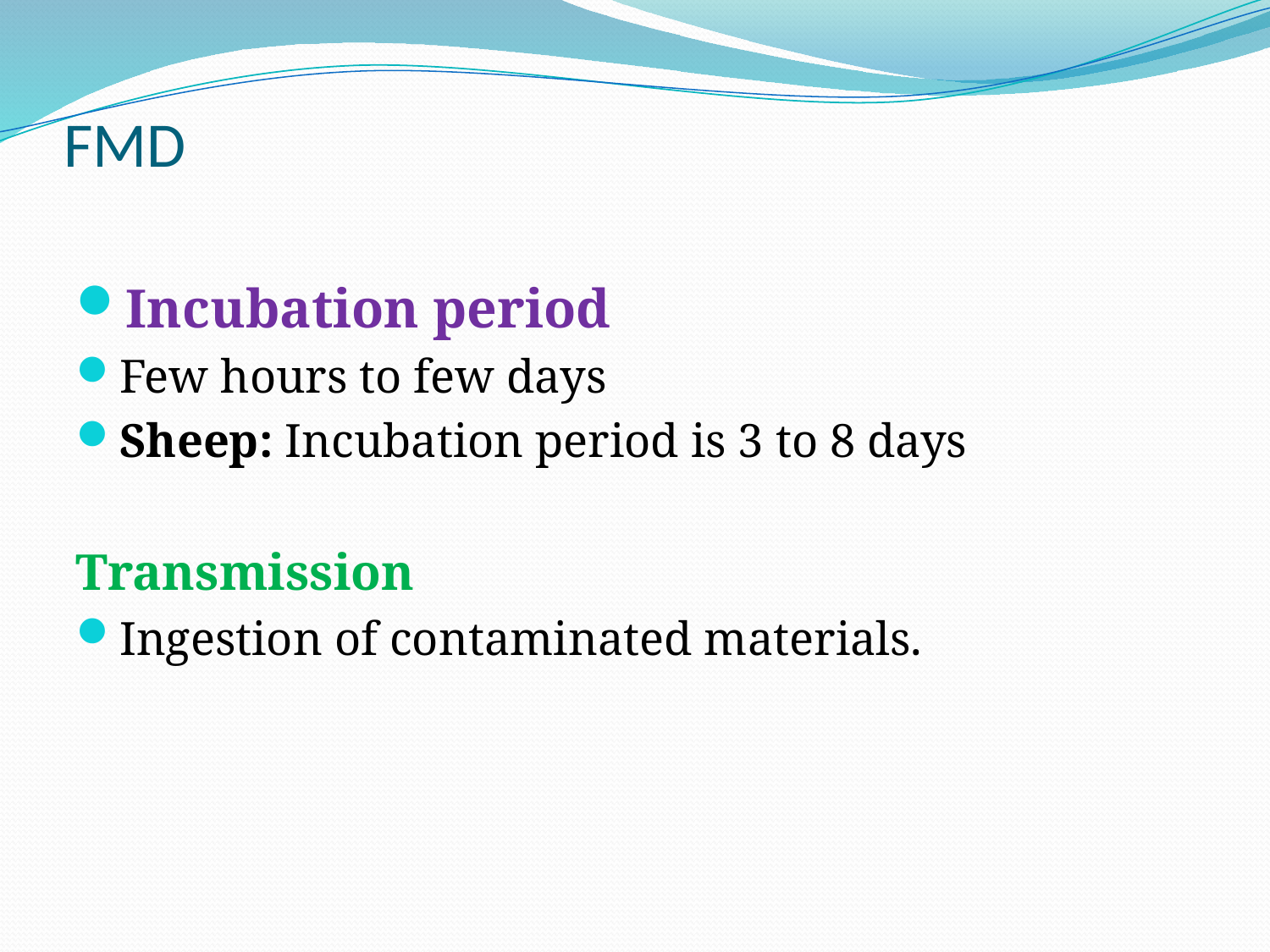

# FMD
Incubation period
Few hours to few days
Sheep: Incubation period is 3 to 8 days

Transmission
Ingestion of contaminated materials.